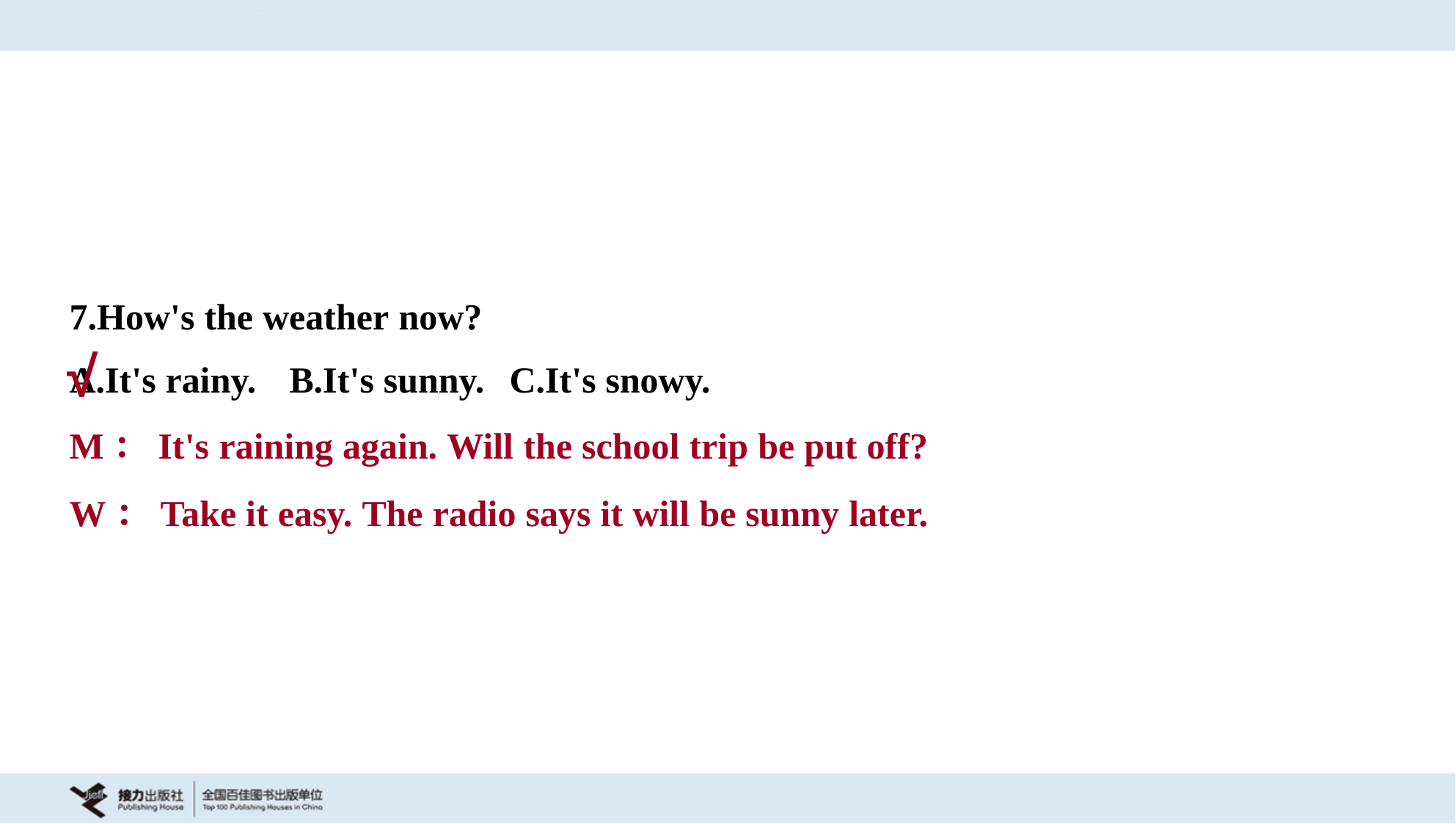

7.How's the weather now?
A.It's rainy.	B.It's sunny.	C.It's snowy.
√
M：It's raining again. Will the school trip be put off?
W：Take it easy. The radio says it will be sunny later.